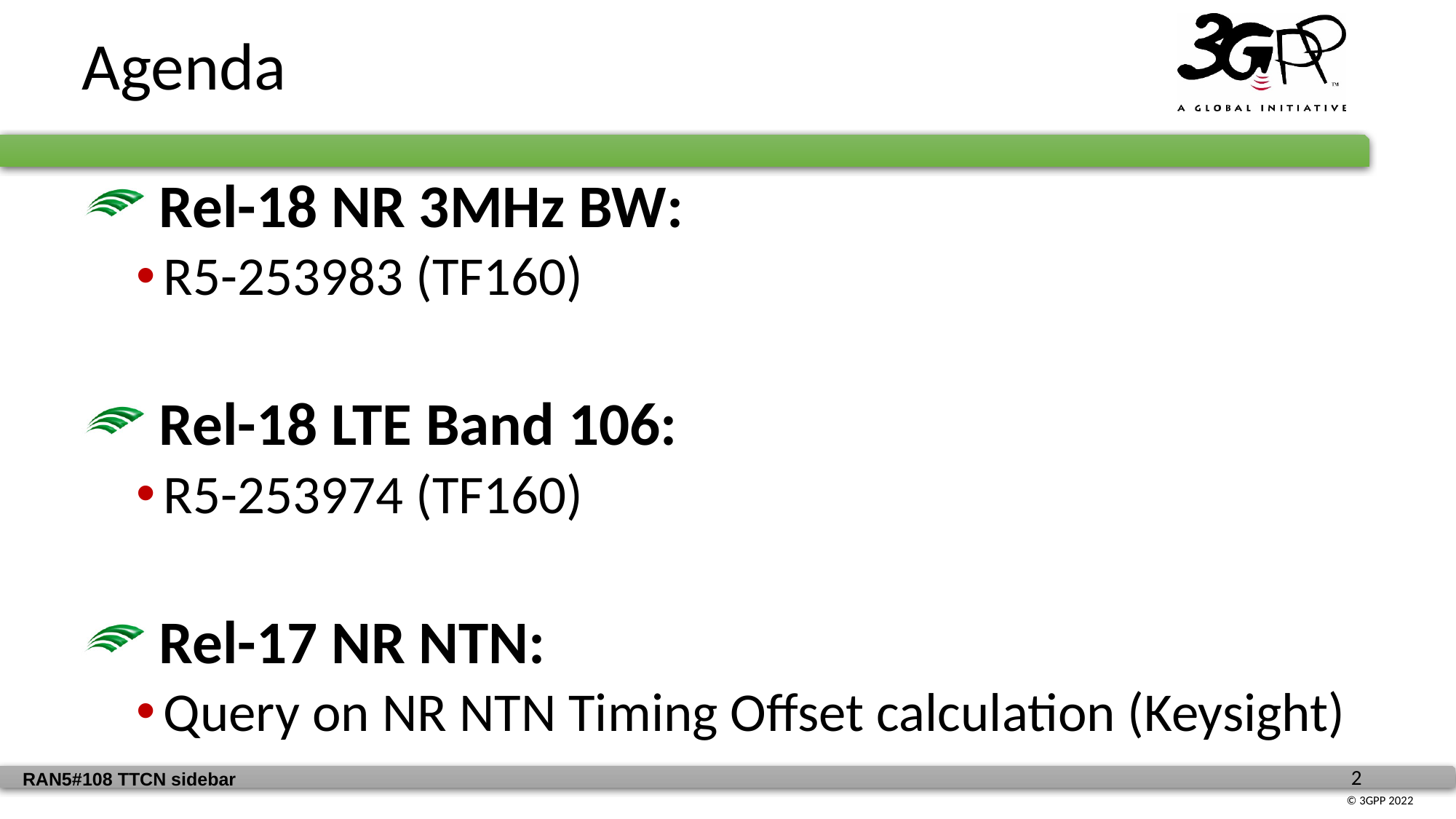

Agenda
 Rel-18 NR 3MHz BW:
R5-253983 (TF160)

 Rel-18 LTE Band 106:
R5-253974 (TF160)

 Rel-17 NR NTN:
Query on NR NTN Timing Offset calculation (Keysight)